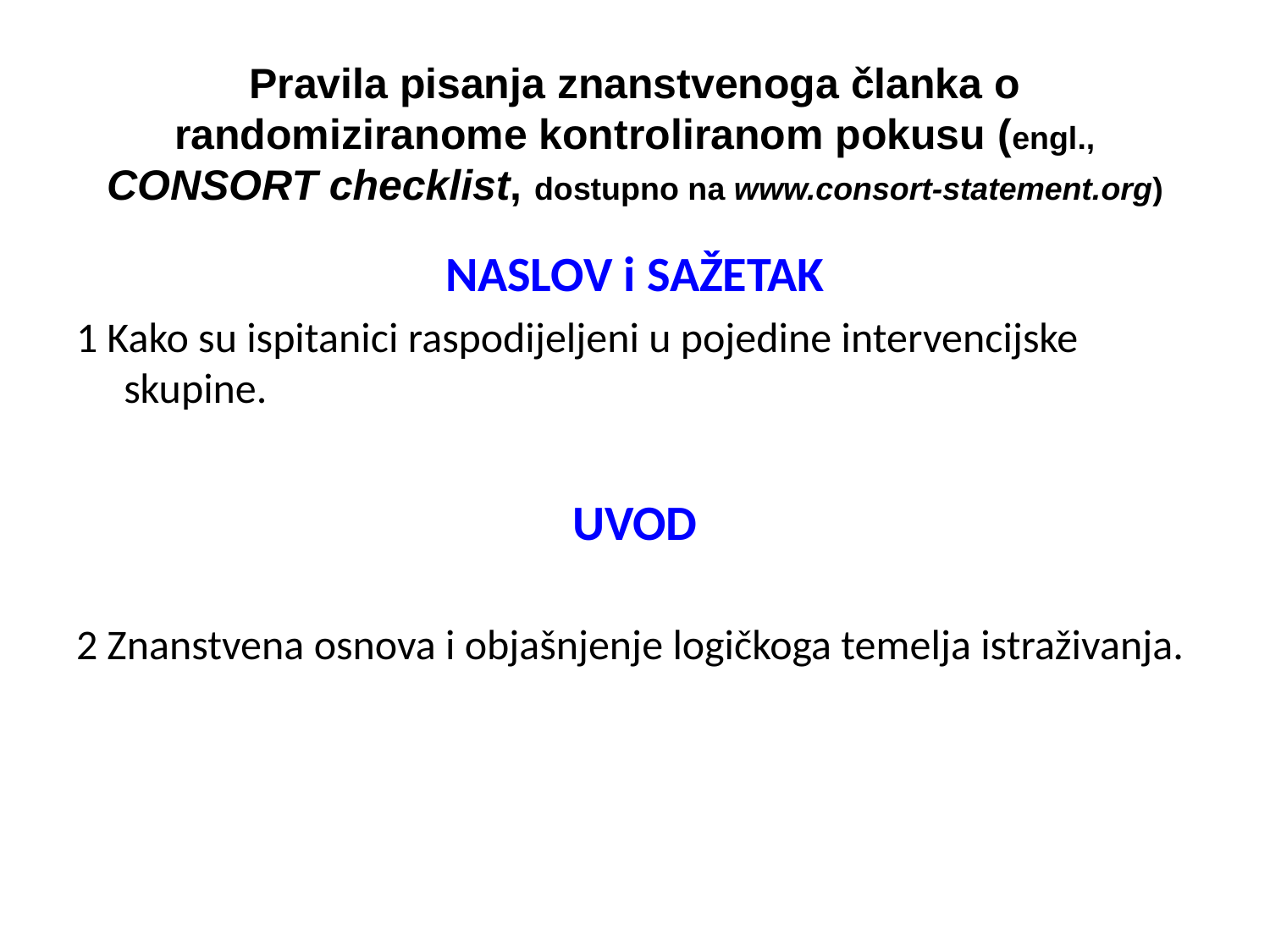

# Pravila pisanja znanstvenoga članka o randomiziranome kontroliranom pokusu (engl., CONSORT checklist, dostupno na www.consort-statement.org)
NASLOV i SAŽETAK
1 Kako su ispitanici raspodijeljeni u pojedine intervencijske skupine.

UVOD
2 Znanstvena osnova i objašnjenje logičkoga temelja istraživanja.